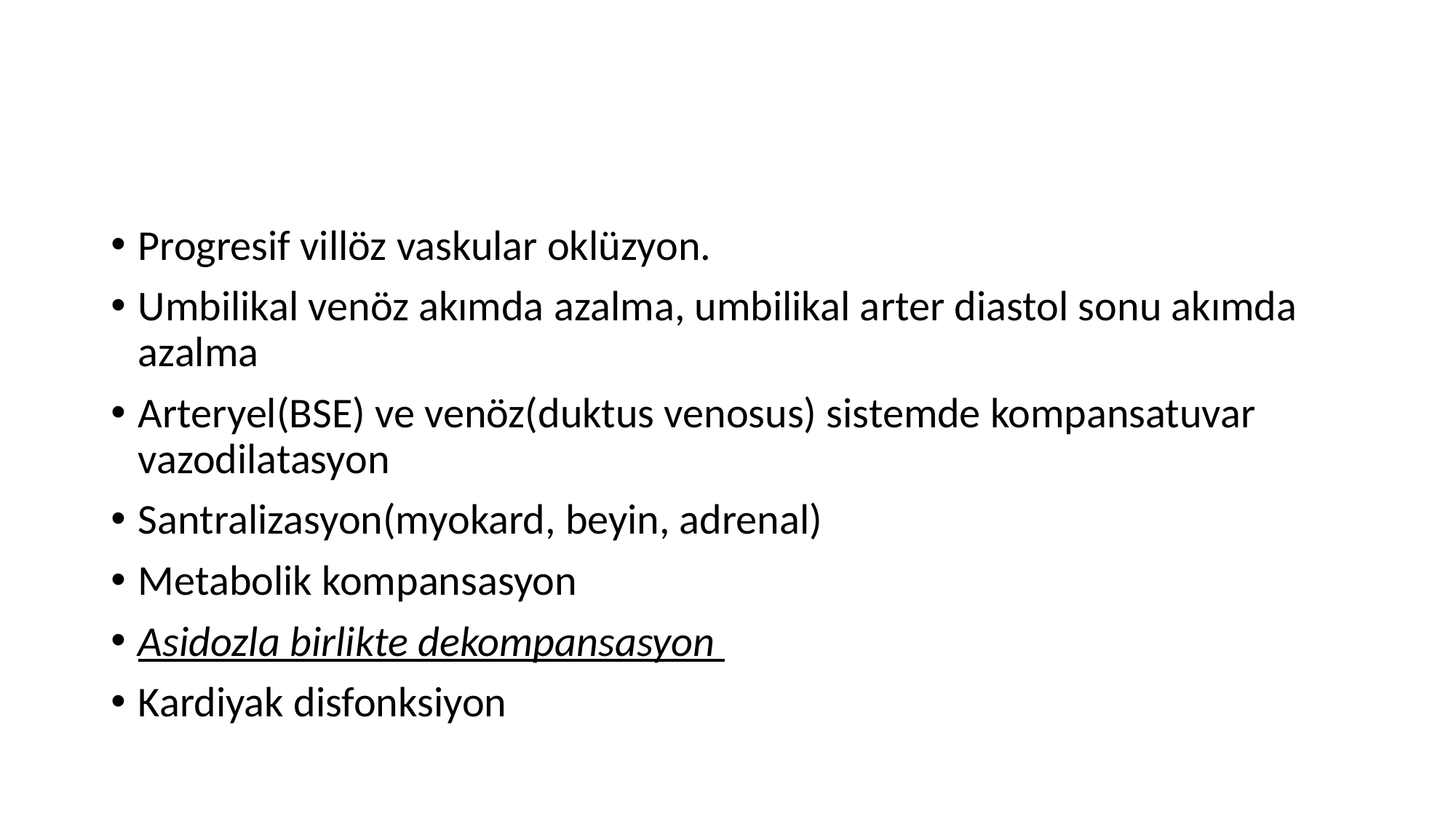

#
Progresif villöz vaskular oklüzyon.
Umbilikal venöz akımda azalma, umbilikal arter diastol sonu akımda azalma
Arteryel(BSE) ve venöz(duktus venosus) sistemde kompansatuvar vazodilatasyon
Santralizasyon(myokard, beyin, adrenal)
Metabolik kompansasyon
Asidozla birlikte dekompansasyon
Kardiyak disfonksiyon